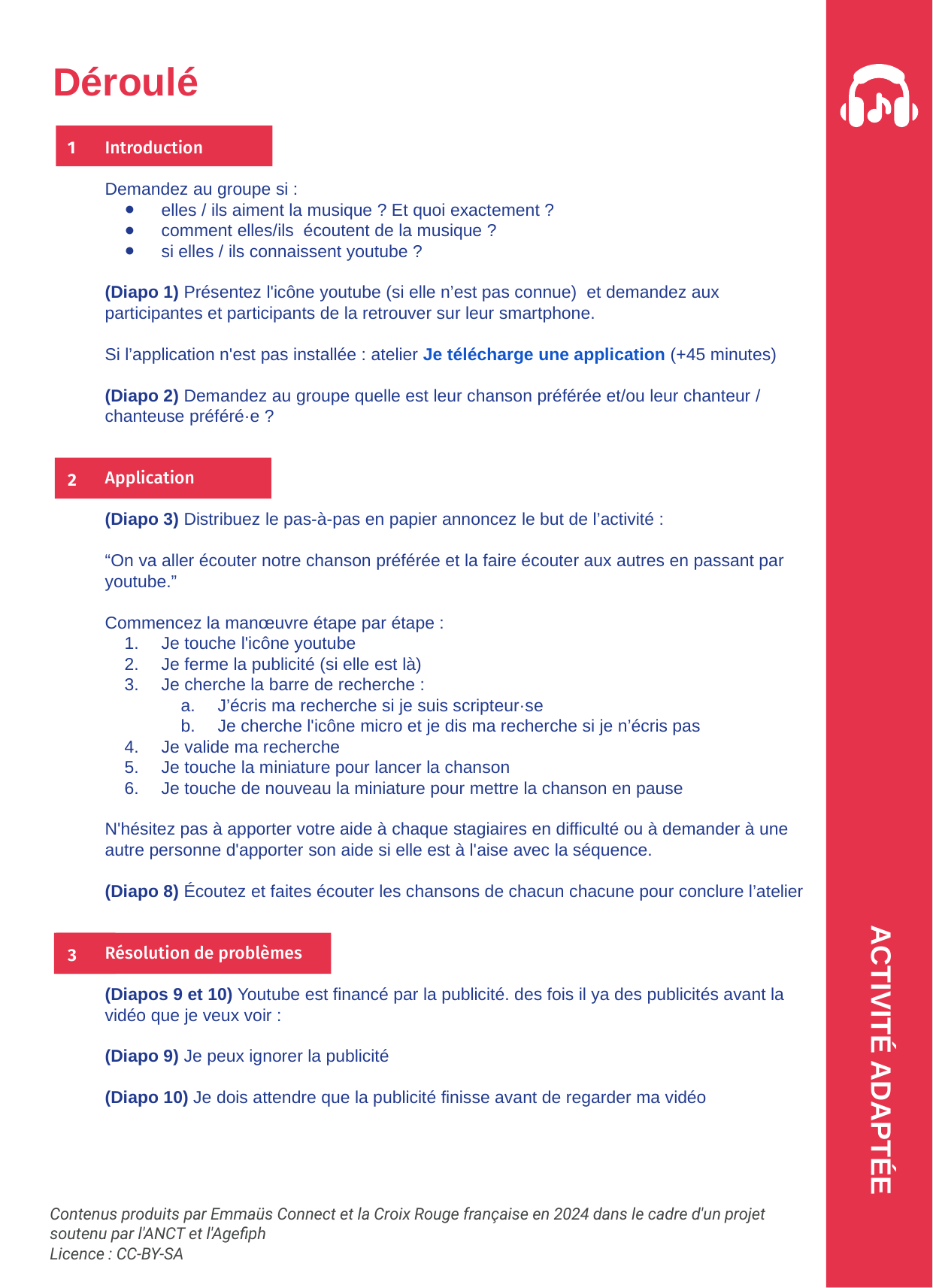

Déroulé

1
Introduction

Demandez au groupe si :
elles / ils aiment la musique ? Et quoi exactement ?
comment elles/ils  écoutent de la musique ?
si elles / ils connaissent youtube ?

(Diapo 1) Présentez l'icône youtube (si elle n’est pas connue)  et demandez aux participantes et participants de la retrouver sur leur smartphone.

Si l’application n'est pas installée : atelier Je télécharge une application (+45 minutes)

(Diapo 2) Demandez au groupe quelle est leur chanson préférée et/ou leur chanteur / chanteuse préféré·e ?

Application

(Diapo 3) Distribuez le pas-à-pas en papier annoncez le but de l’activité :

“On va aller écouter notre chanson préférée et la faire écouter aux autres en passant par youtube.”

Commencez la manœuvre étape par étape :
Je touche l'icône youtube
Je ferme la publicité (si elle est là)
Je cherche la barre de recherche :
J’écris ma recherche si je suis scripteur·se
Je cherche l'icône micro et je dis ma recherche si je n’écris pas
Je valide ma recherche
Je touche la miniature pour lancer la chanson
Je touche de nouveau la miniature pour mettre la chanson en pause

N'hésitez pas à apporter votre aide à chaque stagiaires en difficulté ou à demander à une autre personne d'apporter son aide si elle est à l'aise avec la séquence.

(Diapo 8) Écoutez et faites écouter les chansons de chacun chacune pour conclure l’atelier

Résolution de problèmes

(Diapos 9 et 10) Youtube est financé par la publicité. des fois il ya des publicités avant la vidéo que je veux voir :

(Diapo 9) Je peux ignorer la publicité

(Diapo 10) Je dois attendre que la publicité finisse avant de regarder ma vidéo

2

3
ACTIVITÉ ADAPTÉE